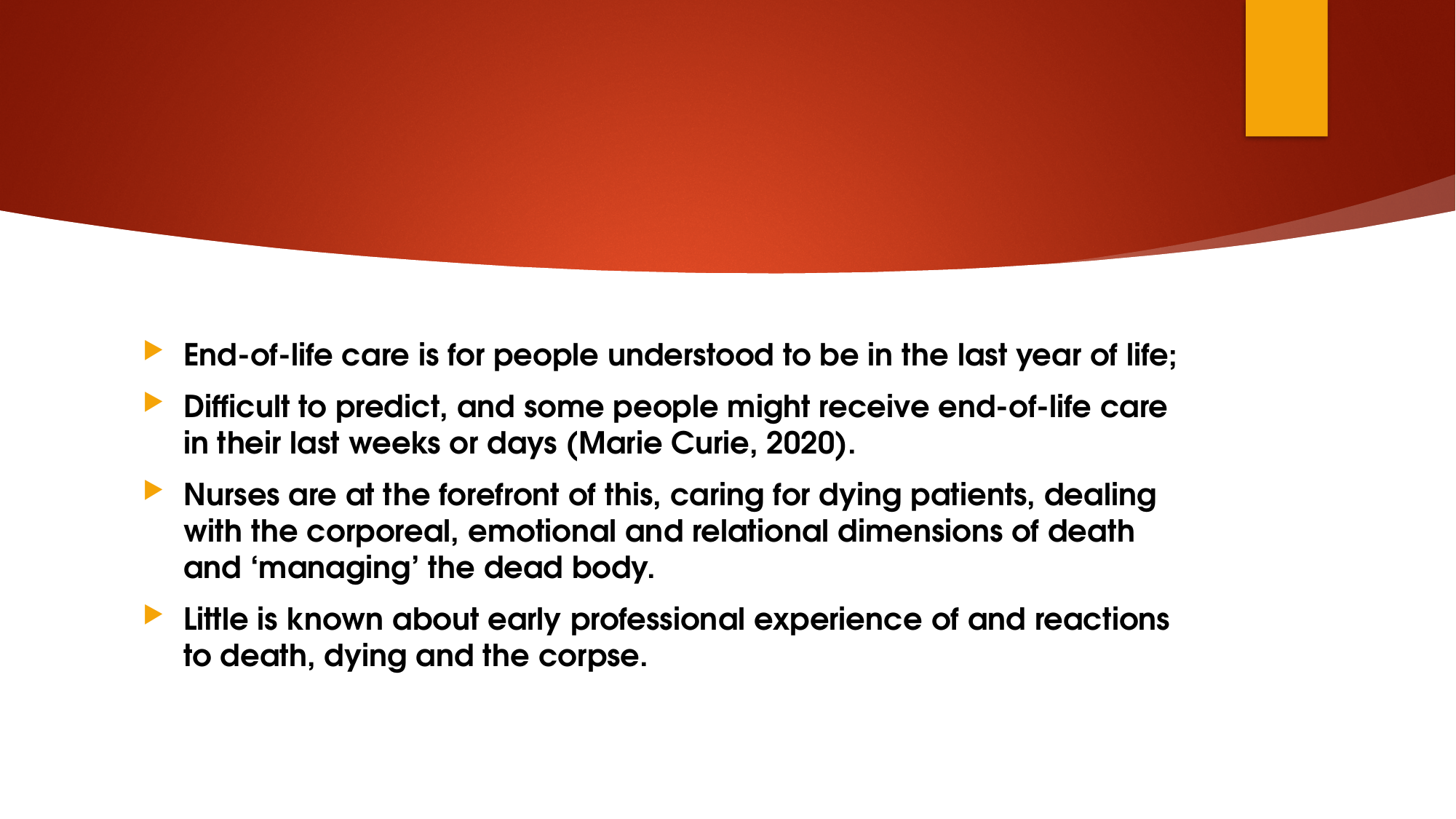

#

End-of-life care is for people understood to be in the last year of life;
Difficult to predict, and some people might receive end-of-life care in their last weeks or days (Marie Curie, 2020).
Nurses are at the forefront of this, caring for dying patients, dealing with the corporeal, emotional and relational dimensions of death and ‘managing’ the dead body.
Little is known about early professional experience of and reactions to death, dying and the corpse.